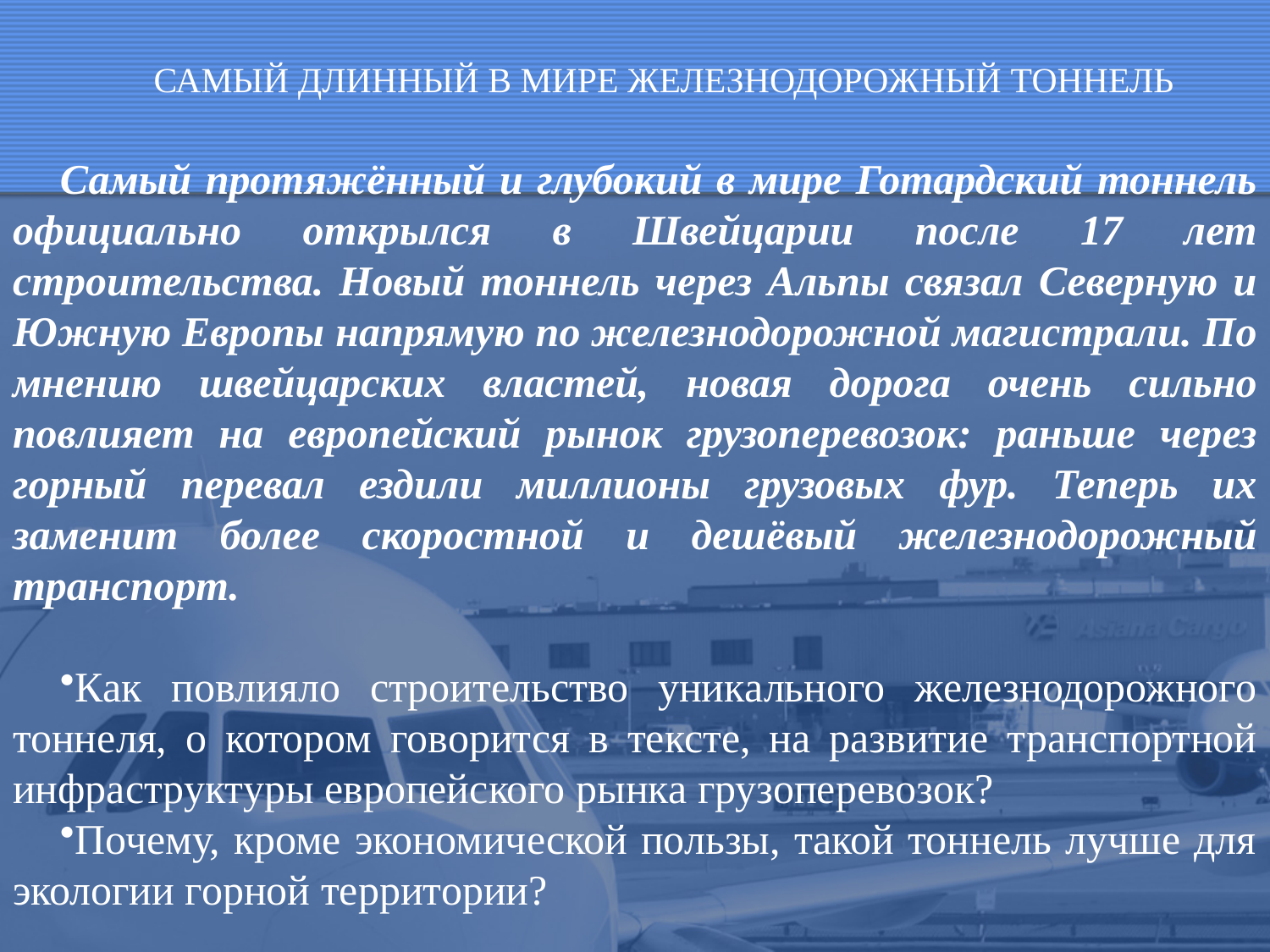

САМЫЙ ДЛИННЫЙ В МИРЕ ЖЕЛЕЗНОДОРОЖНЫЙ ТОННЕЛЬ

Самый протяжённый и глубокий в мире Готардский тоннель официально открылся в Швейцарии после 17 лет строительства. Новый тоннель через Альпы связал Северную и Южную Европы напрямую по железнодорожной магистрали. По мнению швейцарских властей, новая дорога очень сильно повлияет на европейский рынок грузоперевозок: раньше через горный перевал ездили миллионы грузовых фур. Теперь их заменит более скоростной и дешёвый железнодорожный транспорт.

Как повлияло строительство уникального железнодорожного тоннеля, о котором говорится в тексте, на развитие транспортной инфраструктуры европейского рынка грузоперевозок?
Почему, кроме экономической пользы, такой тоннель лучше для экологии горной территории?